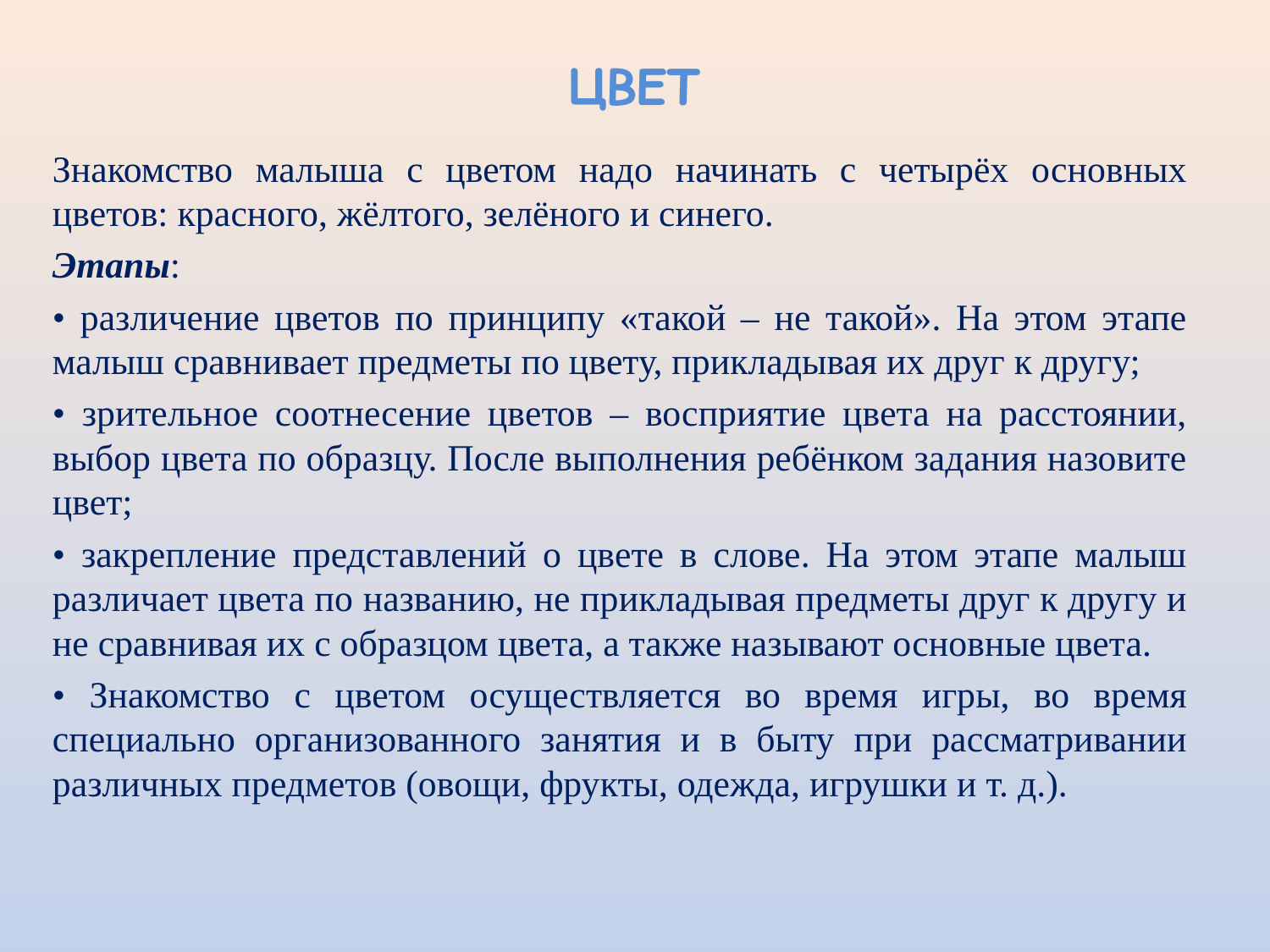

# ЦВЕТ
Знакомство малыша с цветом надо начинать с четырёх основных цветов: красного, жёлтого, зелёного и синего.
Этапы:
• различение цветов по принципу «такой – не такой». На этом этапе малыш сравнивает предметы по цвету, прикладывая их друг к другу;
• зрительное соотнесение цветов – восприятие цвета на расстоянии, выбор цвета по образцу. После выполнения ребёнком задания назовите цвет;
• закрепление представлений о цвете в слове. На этом этапе малыш различает цвета по названию, не прикладывая предметы друг к другу и не сравнивая их с образцом цвета, а также называют основные цвета.
• Знакомство с цветом осуществляется во время игры, во время специально организованного занятия и в быту при рассматривании различных предметов (овощи, фрукты, одежда, игрушки и т. д.).